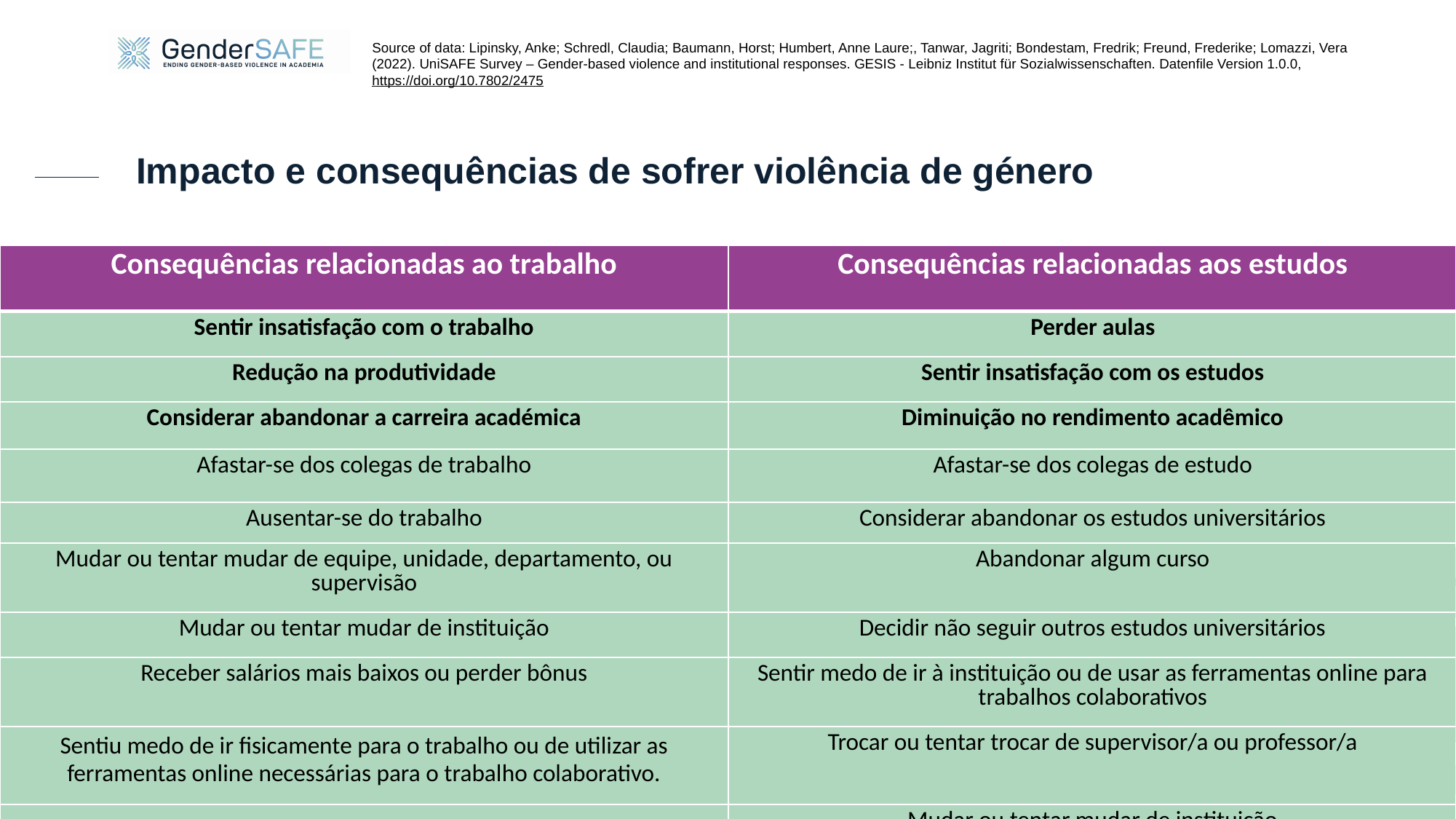

Source of data: Lipinsky, Anke; Schredl, Claudia; Baumann, Horst; Humbert, Anne Laure;, Tanwar, Jagriti; Bondestam, Fredrik; Freund, Frederike; Lomazzi, Vera (2022). UniSAFE Survey – Gender-based violence and institutional responses. GESIS - Leibniz Institut für Sozialwissenschaften. Datenfile Version 1.0.0, https://doi.org/10.7802/2475
Impacto e consequências de sofrer violência de género
| Consequências relacionadas ao trabalho | Consequências relacionadas aos estudos |
| --- | --- |
| Sentir insatisfação com o trabalho | Perder aulas |
| Redução na produtividade | Sentir insatisfação com os estudos |
| Considerar abandonar a carreira académica | Diminuição no rendimento acadêmico |
| Afastar-se dos colegas de trabalho | Afastar-se dos colegas de estudo |
| Ausentar-se do trabalho | Considerar abandonar os estudos universitários |
| Mudar ou tentar mudar de equipe, unidade, departamento, ou supervisão | Abandonar algum curso |
| Mudar ou tentar mudar de instituição | Decidir não seguir outros estudos universitários |
| Receber salários mais baixos ou perder bônus | Sentir medo de ir à instituição ou de usar as ferramentas online para trabalhos colaborativos |
| Sentiu medo de ir fisicamente para o trabalho ou de utilizar as ferramentas online necessárias para o trabalho colaborativo. | Trocar ou tentar trocar de supervisor/a ou professor/a |
|  | Mudar ou tentar mudar de instituição |